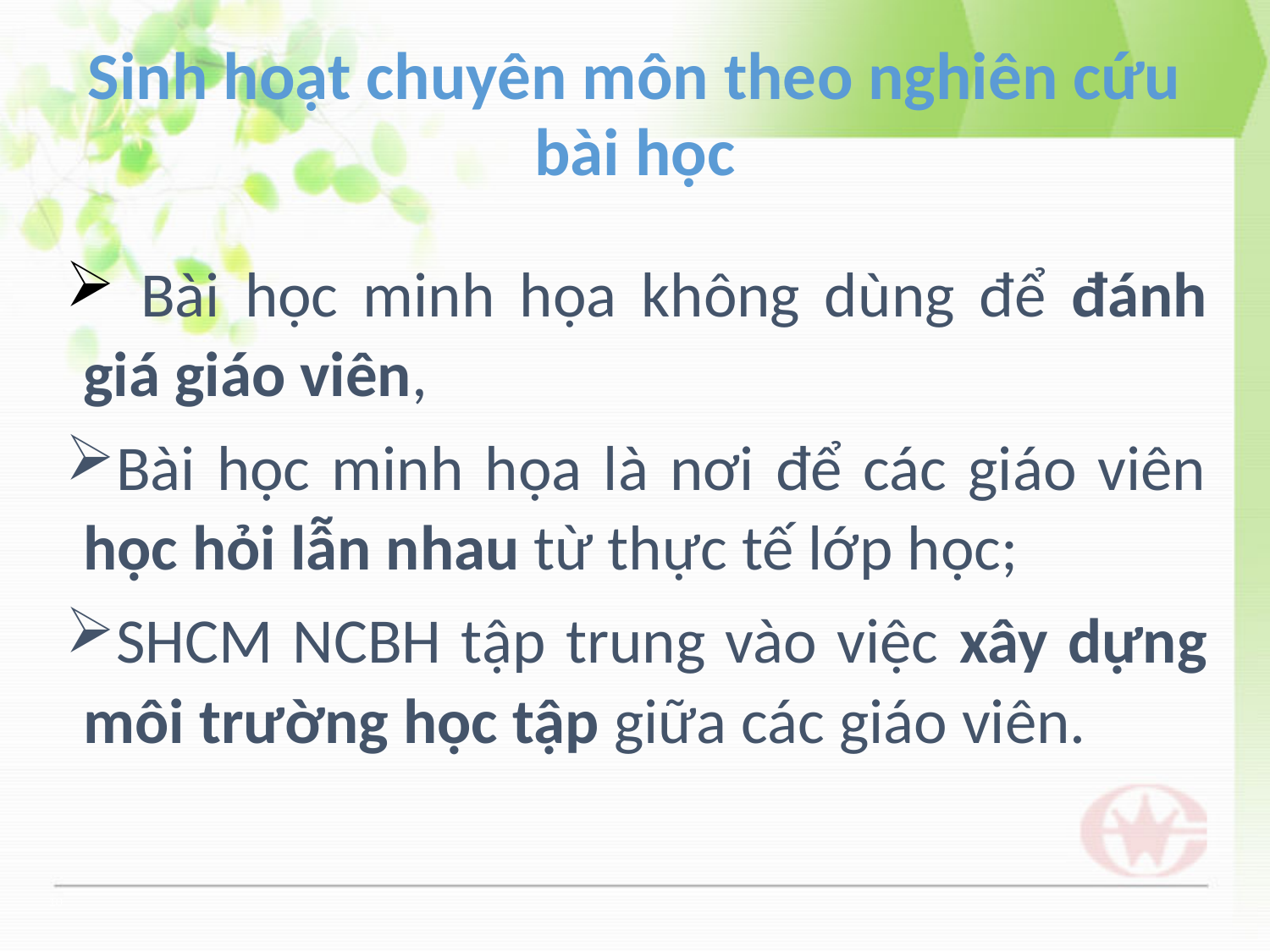

Sinh hoạt chuyên môn theo nghiên cứu bài học
 Bài học minh họa không dùng để đánh giá giáo viên,
Bài học minh họa là nơi để các giáo viên học hỏi lẫn nhau từ thực tế lớp học;
SHCM NCBH tập trung vào việc xây dựng môi trường học tập giữa các giáo viên.

10